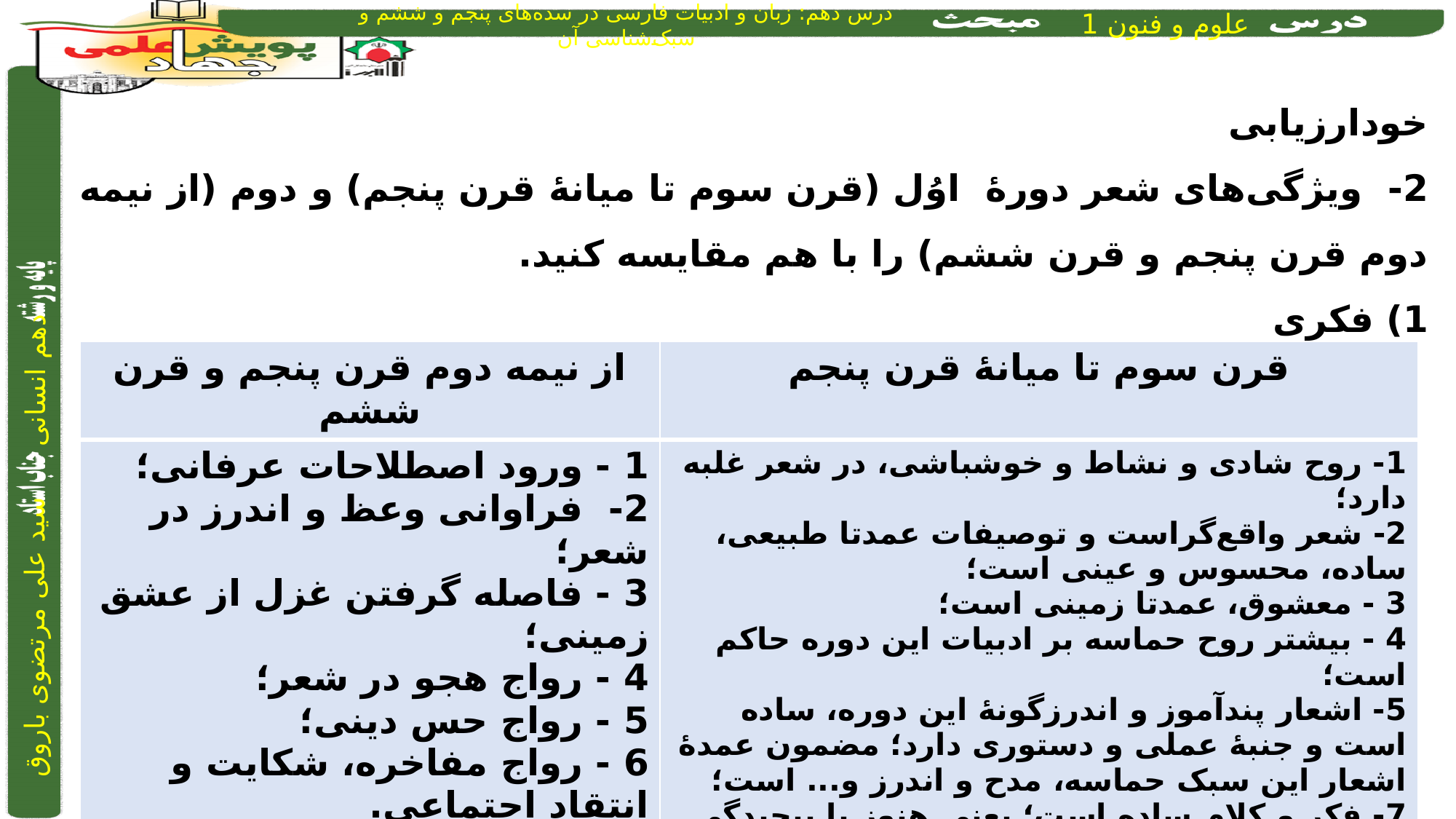

خودارزیابی
2-  ویژگی‌های شعر دورۀ  اوُل (قرن سوم تا میانۀ قرن پنجم) و دوم (از نیمه دوم قرن پنجم و قرن ششم) را با هم مقایسه کنید.
1) فکری

| از نیمه دوم قرن پنجم و قرن ششم | قرن سوم تا میانۀ قرن پنجم |
| --- | --- |
| 1 - ورود اصطلاحات عرفانی؛ 2- فراوانی وعظ و اندرز در شعر؛ 3 - فاصله گرفتن غزل از عشق زمینی؛ 4 - رواج هجو در شعر؛ 5 - رواج حس دینی؛ 6 - رواج مفاخره، شکایت و انتقاد اجتماعی. | 1- روح شادی و نشاط و خوشباشی، در شعر غلبه دارد؛ 2- شعر واقع‌گراست و توصیفات عمدتا طبیعی، ساده، محسوس و عینی است؛ 3 - معشوق، عمدتا زمینی است؛ 4 - بیشتر روح حماسه بر ادبیات این دوره حاکم است؛ 5- اشعار پندآموز و اندرزگونۀ این دوره، ساده است و جنبۀ عملی و دستوری دارد؛ مضمون عمدۀ اشعار این سبک حماسه، مدح و اندرز و... است؛ 7- فکر و کلام ساده است؛ یعنی هنوز با پیچیدگی ِ های عرفانی، حکمی و اندیشه‌های فلسفی درنیامیخته است. |